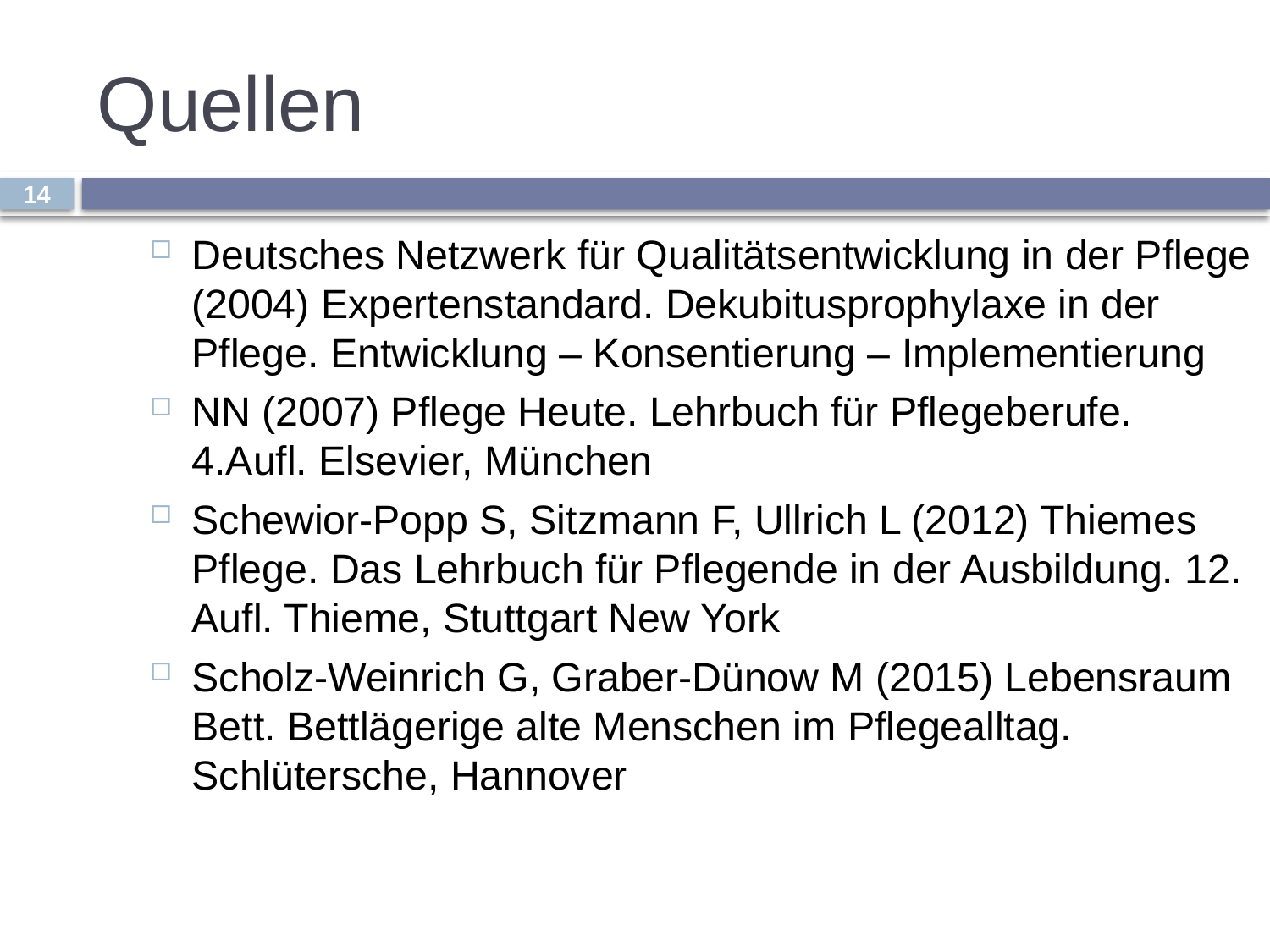

# Quellen
14
Deutsches Netzwerk für Qualitätsentwicklung in der Pflege (2004) Expertenstandard. Dekubitusprophylaxe in der Pflege. Entwicklung – Konsentierung – Implementierung
NN (2007) Pflege Heute. Lehrbuch für Pflegeberufe. 4.Aufl. Elsevier, München
Schewior-Popp S, Sitzmann F, Ullrich L (2012) Thiemes Pflege. Das Lehrbuch für Pflegende in der Ausbildung. 12. Aufl. Thieme, Stuttgart New York
Scholz-Weinrich G, Graber-Dünow M (2015) Lebensraum Bett. Bettlägerige alte Menschen im Pflegealltag. Schlütersche, Hannover